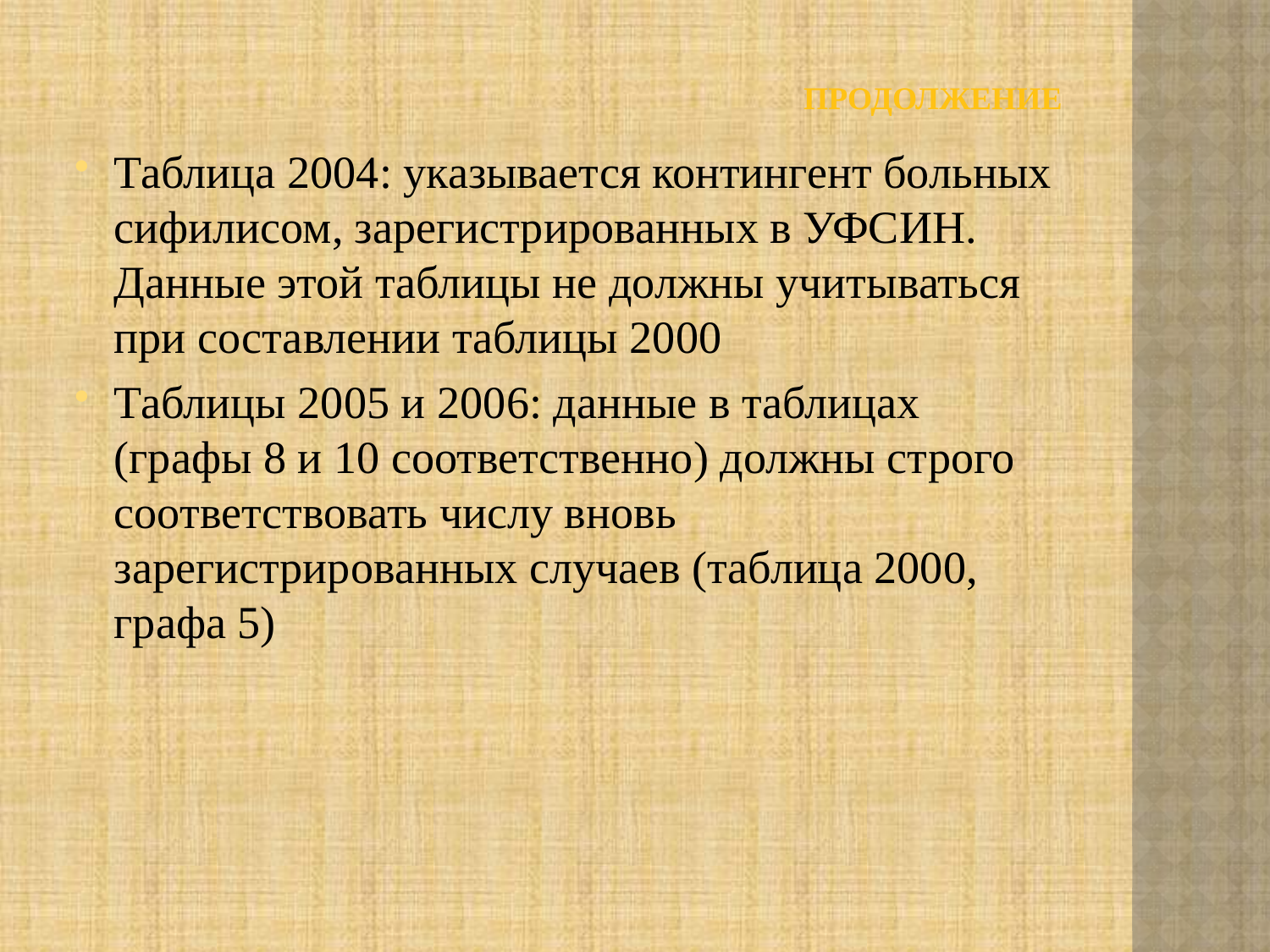

# Продолжение
Таблица 2004: указывается контингент больных сифилисом, зарегистрированных в УФСИН. Данные этой таблицы не должны учитываться при составлении таблицы 2000
Таблицы 2005 и 2006: данные в таблицах (графы 8 и 10 соответственно) должны строго соответствовать числу вновь зарегистрированных случаев (таблица 2000, графа 5)